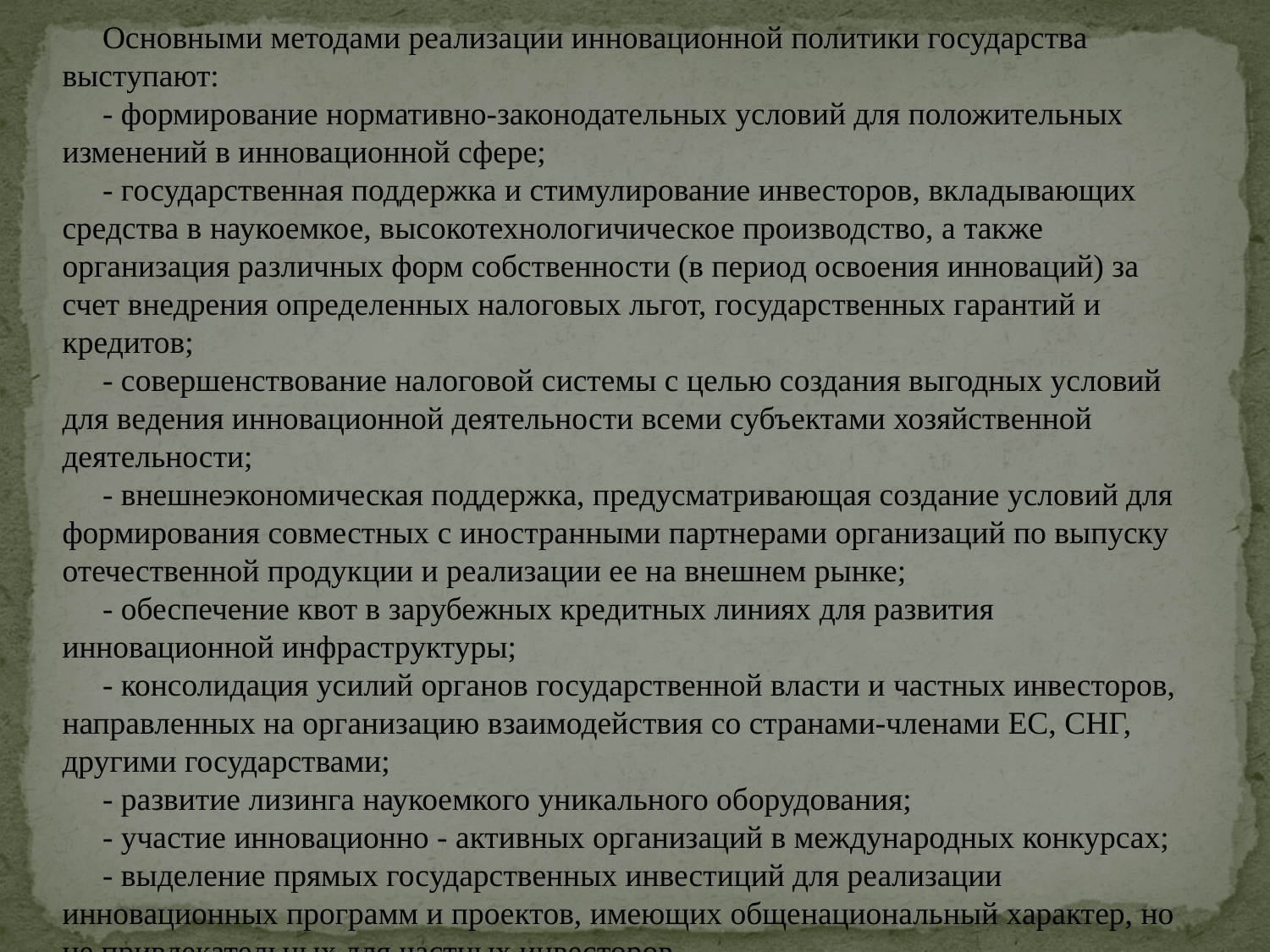

Основными методами реализации инновационной политики государства выступают:
- формирование нормативно-законодательных условий для положительных изменений в инновационной сфере;
- государственная поддержка и стимулирование инвесторов, вкладывающих средства в наукоемкое, высокотехнологичическое производство, а также организация различных форм собственности (в период освоения инноваций) за счет внедрения определенных налоговых льгот, государственных гарантий и кредитов;
- совершенствование налоговой системы с целью создания выгодных условий для ведения инновационной деятельности всеми субъектами хозяйственной деятельности;
- внешнеэкономическая поддержка, предусматривающая создание условий для формирования совместных с иностранными партнерами организаций по выпуску отечественной продукции и реализации ее на внешнем рынке;
- обеспечение квот в зарубежных кредитных линиях для развития инновационной инфраструктуры;
- консолидация усилий органов государственной власти и частных инвесторов, направленных на организацию взаимодействия со странами-членами ЕС, СНГ, другими государствами;
- развитие лизинга наукоемкого уникального оборудования;
- участие инновационно - активных организаций в международных конкурсах;
- выделение прямых государственных инвестиций для реализации инновационных программ и проектов, имеющих общенациональный характер, но не привлекательных для частных инвесторов